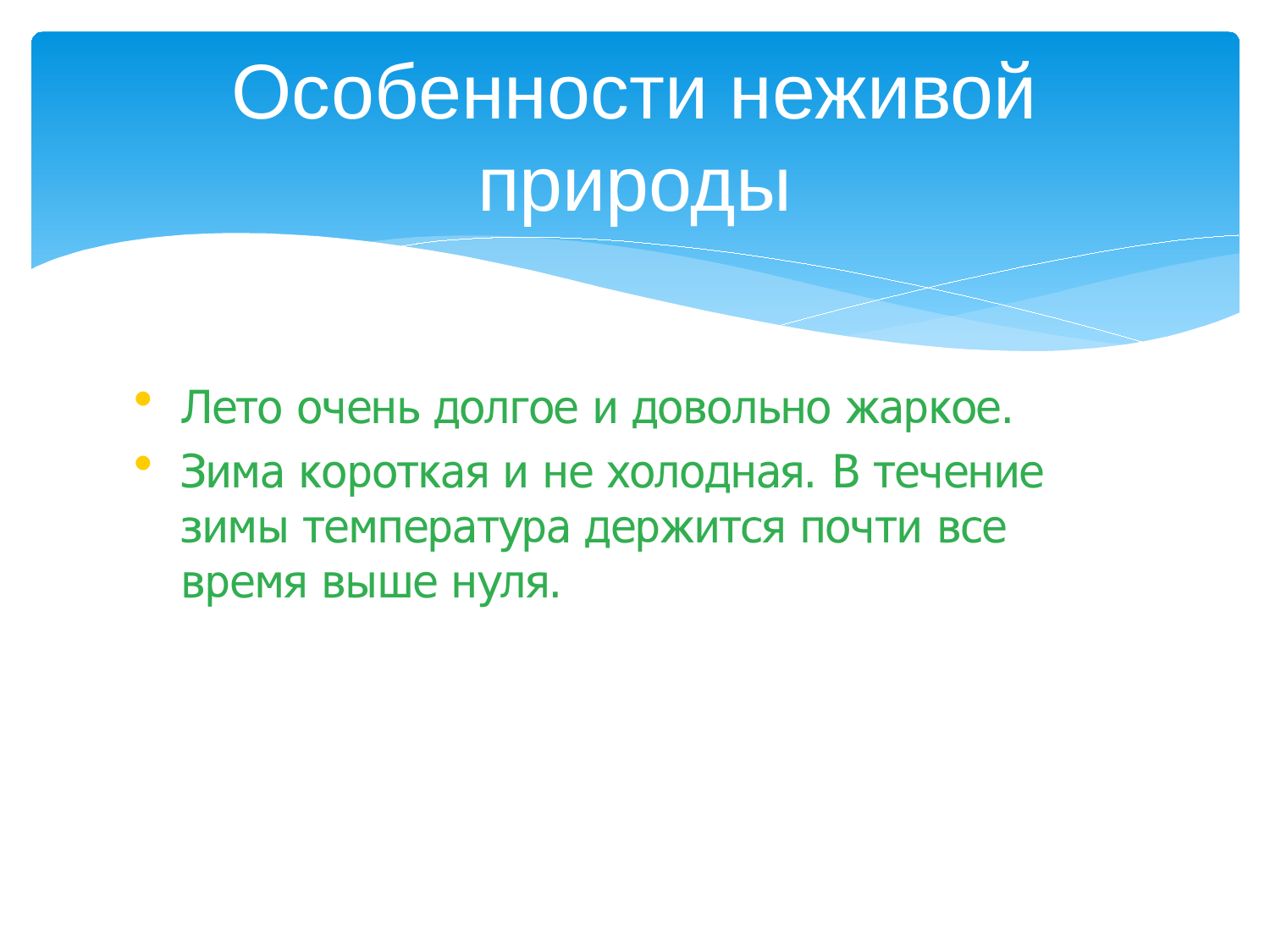

# Особенности неживой природы
Лето очень долгое и довольно жаркое.
Зима короткая и не холодная. В течение зимы температура держится почти все время выше нуля.